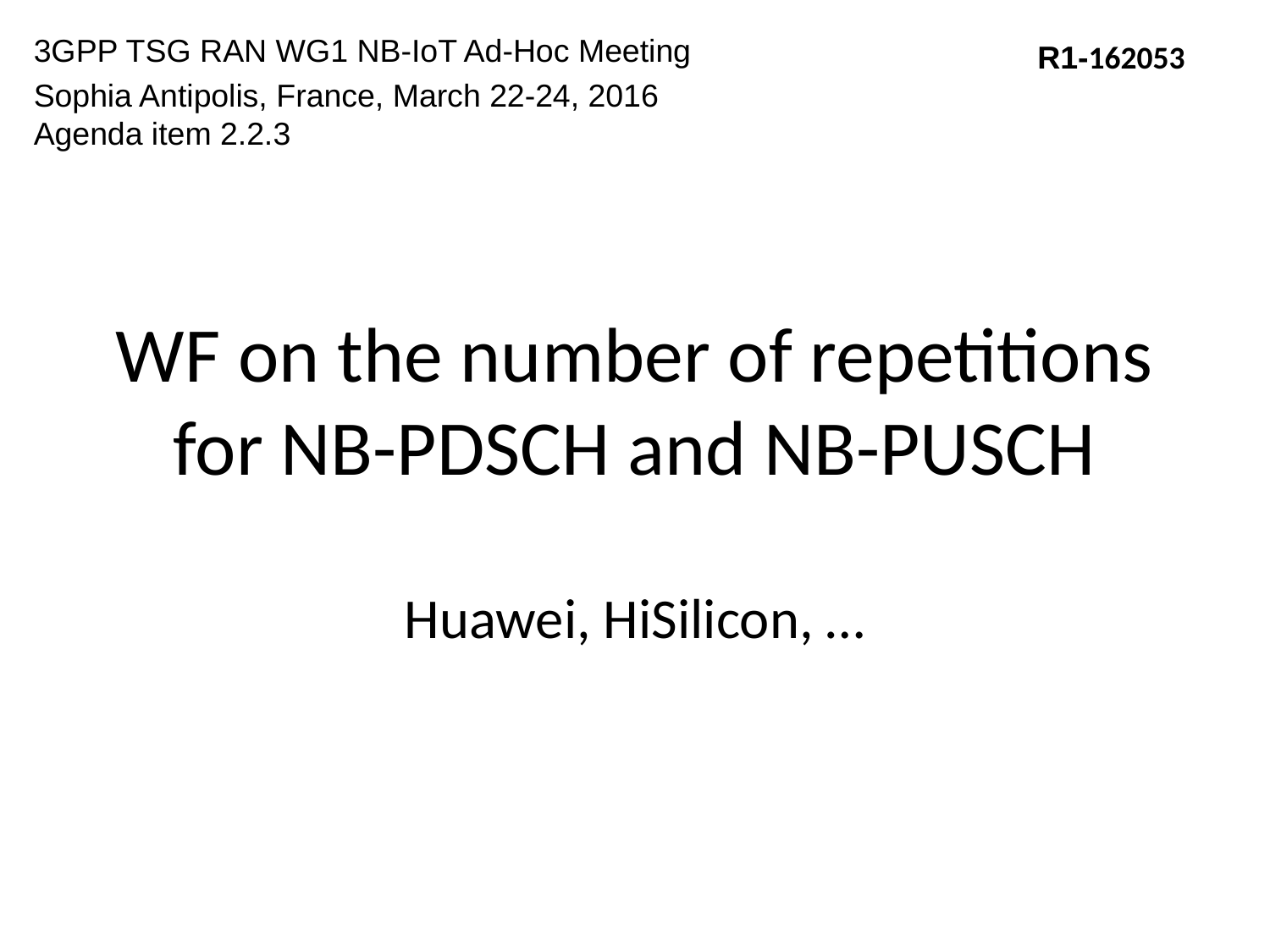

3GPP TSG RAN WG1 NB-IoT Ad-Hoc Meeting
Sophia Antipolis, France, March 22-24, 2016
Agenda item 2.2.3
R1-162053
# WF on the number of repetitions for NB-PDSCH and NB-PUSCH
Huawei, HiSilicon, …